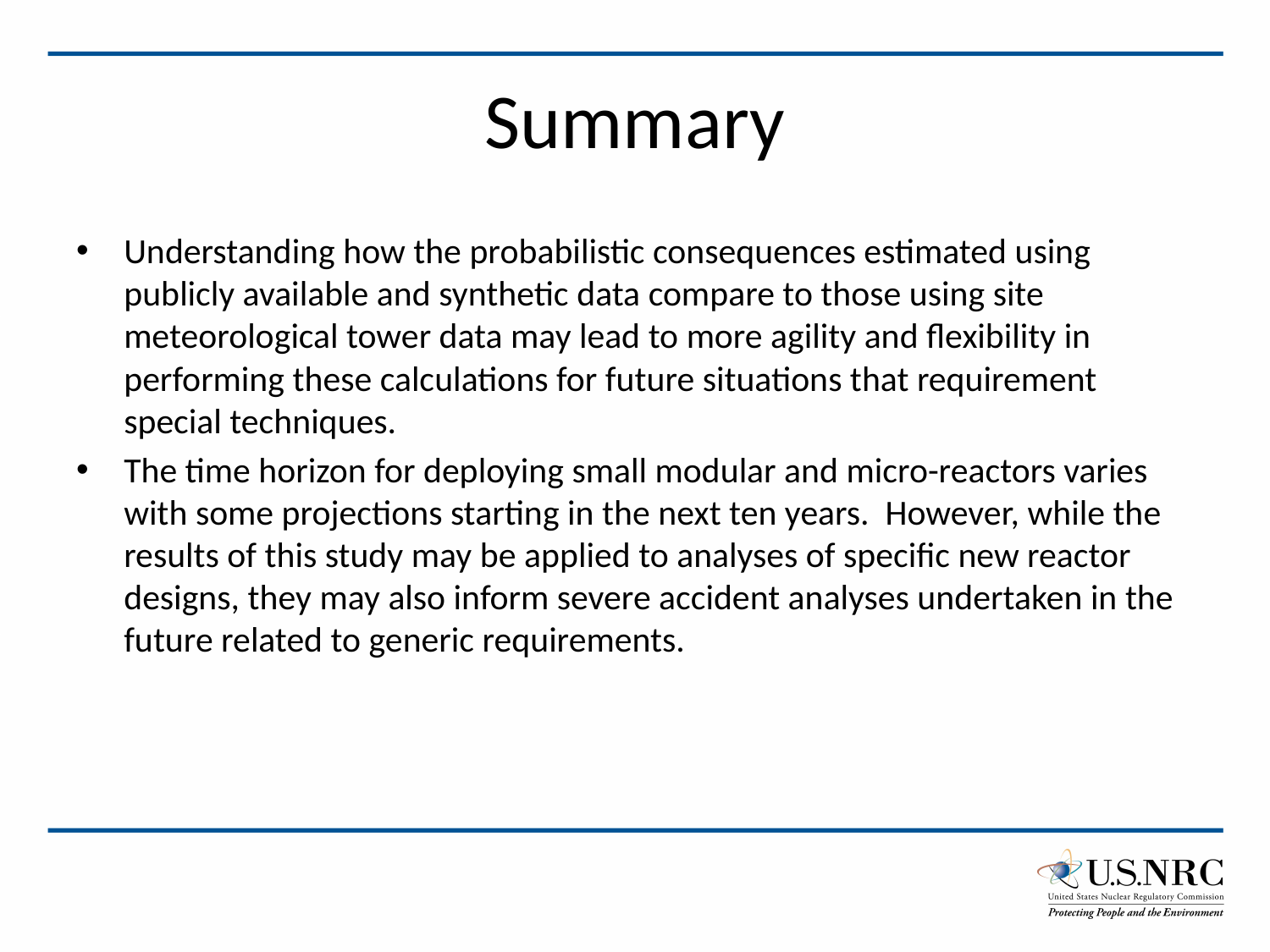

# Summary
Understanding how the probabilistic consequences estimated using publicly available and synthetic data compare to those using site meteorological tower data may lead to more agility and flexibility in performing these calculations for future situations that requirement special techniques.
The time horizon for deploying small modular and micro-reactors varies with some projections starting in the next ten years.  However, while the results of this study may be applied to analyses of specific new reactor designs, they may also inform severe accident analyses undertaken in the future related to generic requirements.